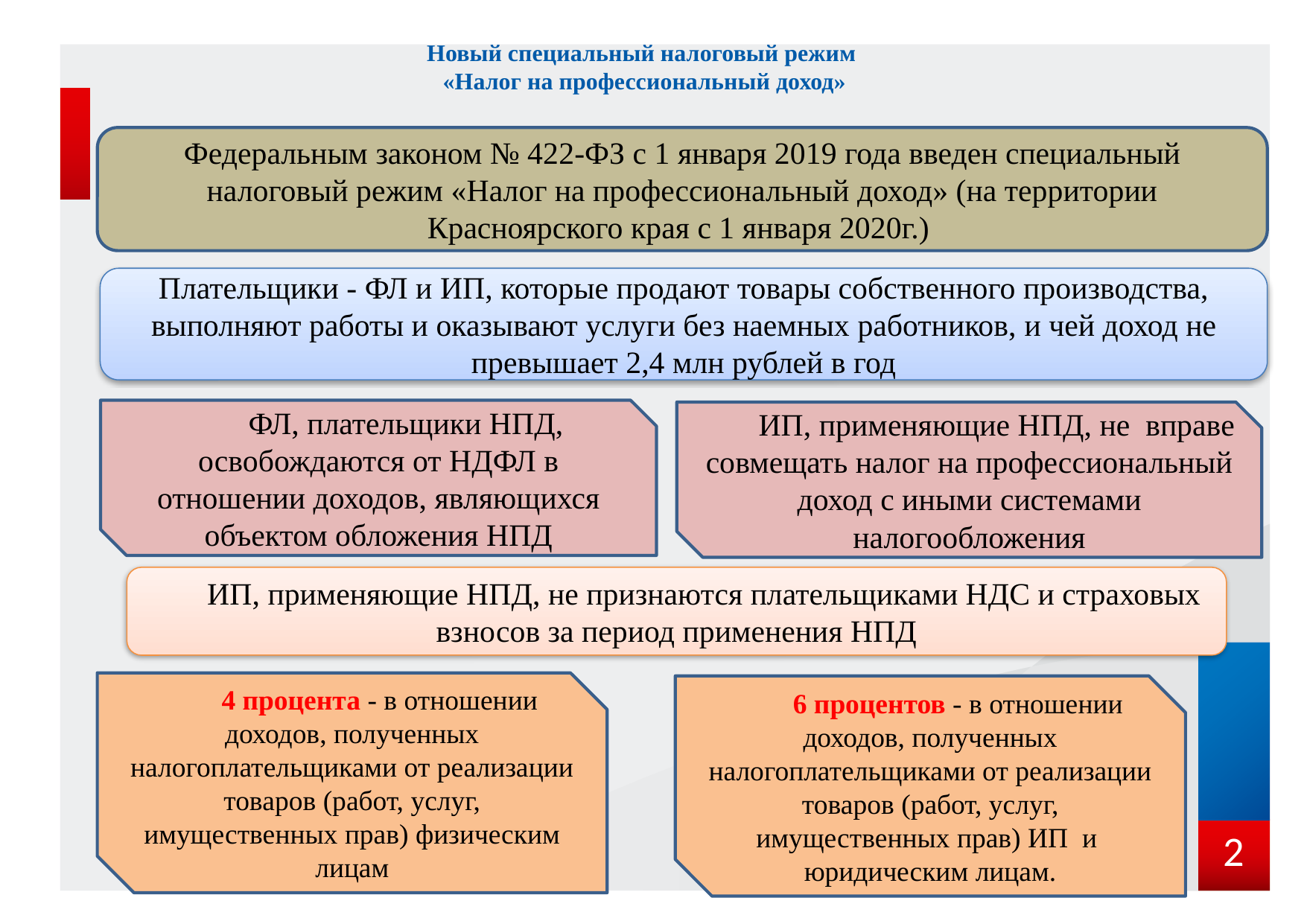

# Новый специальный налоговый режим «Налог на профессиональный доход»
Федеральным законом № 422-ФЗ с 1 января 2019 года введен специальный налоговый режим «Налог на профессиональный доход» (на территории Красноярского края с 1 января 2020г.)
Плательщики - ФЛ и ИП, которые продают товары собственного производства, выполняют работы и оказывают услуги без наемных работников, и чей доход не превышает 2,4 млн рублей в год
ФЛ, плательщики НПД, освобождаются от НДФЛ в отношении доходов, являющихся объектом обложения НПД
ИП, применяющие НПД, не  вправе совмещать налог на профессиональный доход с иными системами налогообложения
ИП, применяющие НПД, не признаются плательщиками НДС и страховых взносов за период применения НПД
4 процента - в отношении доходов, полученных налогоплательщиками от реализации товаров (работ, услуг, имущественных прав) физическим лицам
6 процентов - в отношении доходов, полученных налогоплательщиками от реализации товаров (работ, услуг, имущественных прав) ИП  и  юридическим лицам.
2